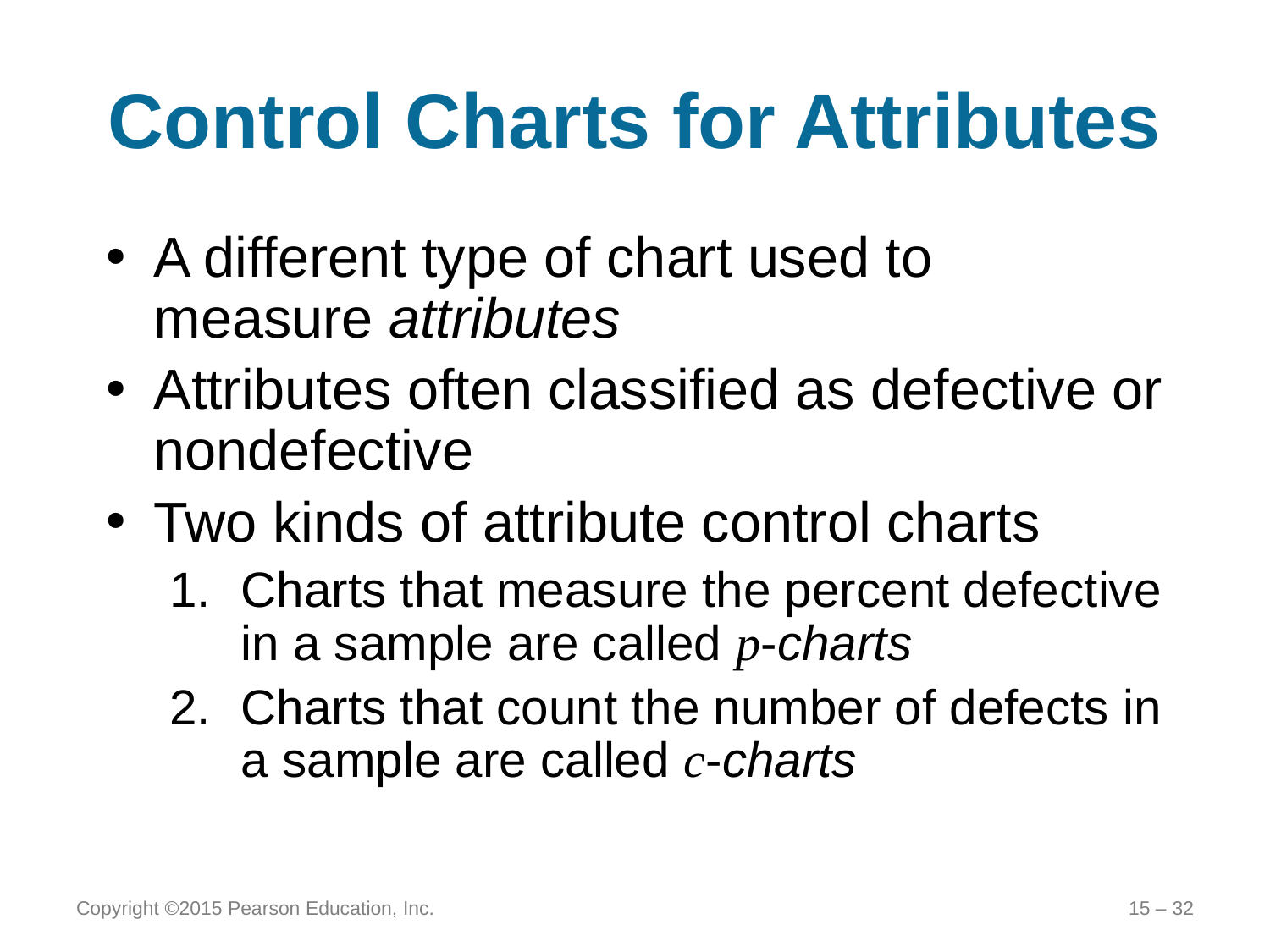

# Control Charts for Attributes
A different type of chart used to measure attributes
Attributes often classified as defective or nondefective
Two kinds of attribute control charts
Charts that measure the percent defective in a sample are called p-charts
Charts that count the number of defects in a sample are called c-charts

Copyright ©2015 Pearson Education, Inc.
15 – 32